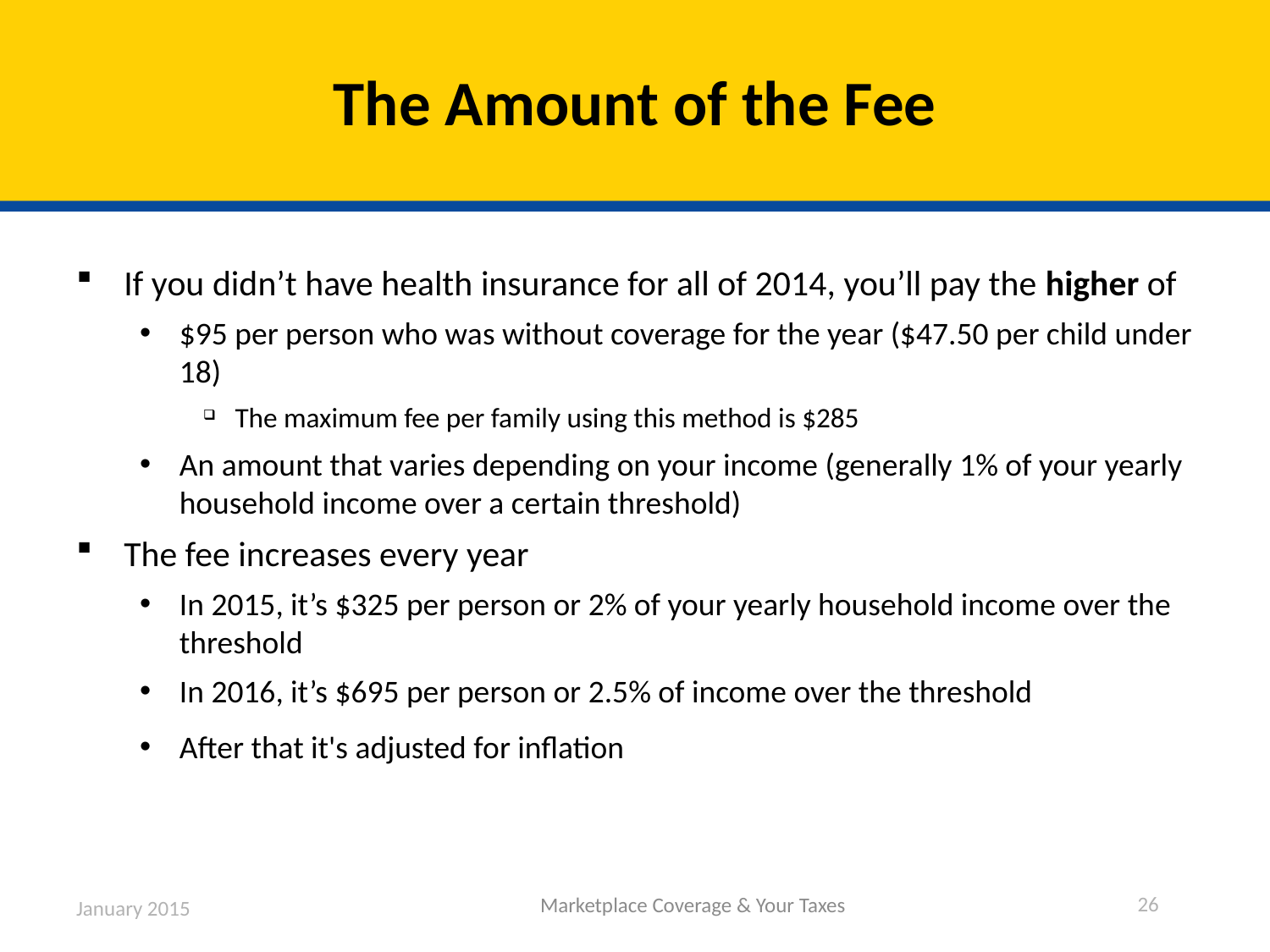

# The Amount of the Fee
If you didn’t have health insurance for all of 2014, you’ll pay the higher of
$95 per person who was without coverage for the year ($47.50 per child under 18)
The maximum fee per family using this method is $285
An amount that varies depending on your income (generally 1% of your yearly household income over a certain threshold)
The fee increases every year
In 2015, it’s $325 per person or 2% of your yearly household income over the threshold
In 2016, it’s $695 per person or 2.5% of income over the threshold
After that it's adjusted for inflation

26
January 2015